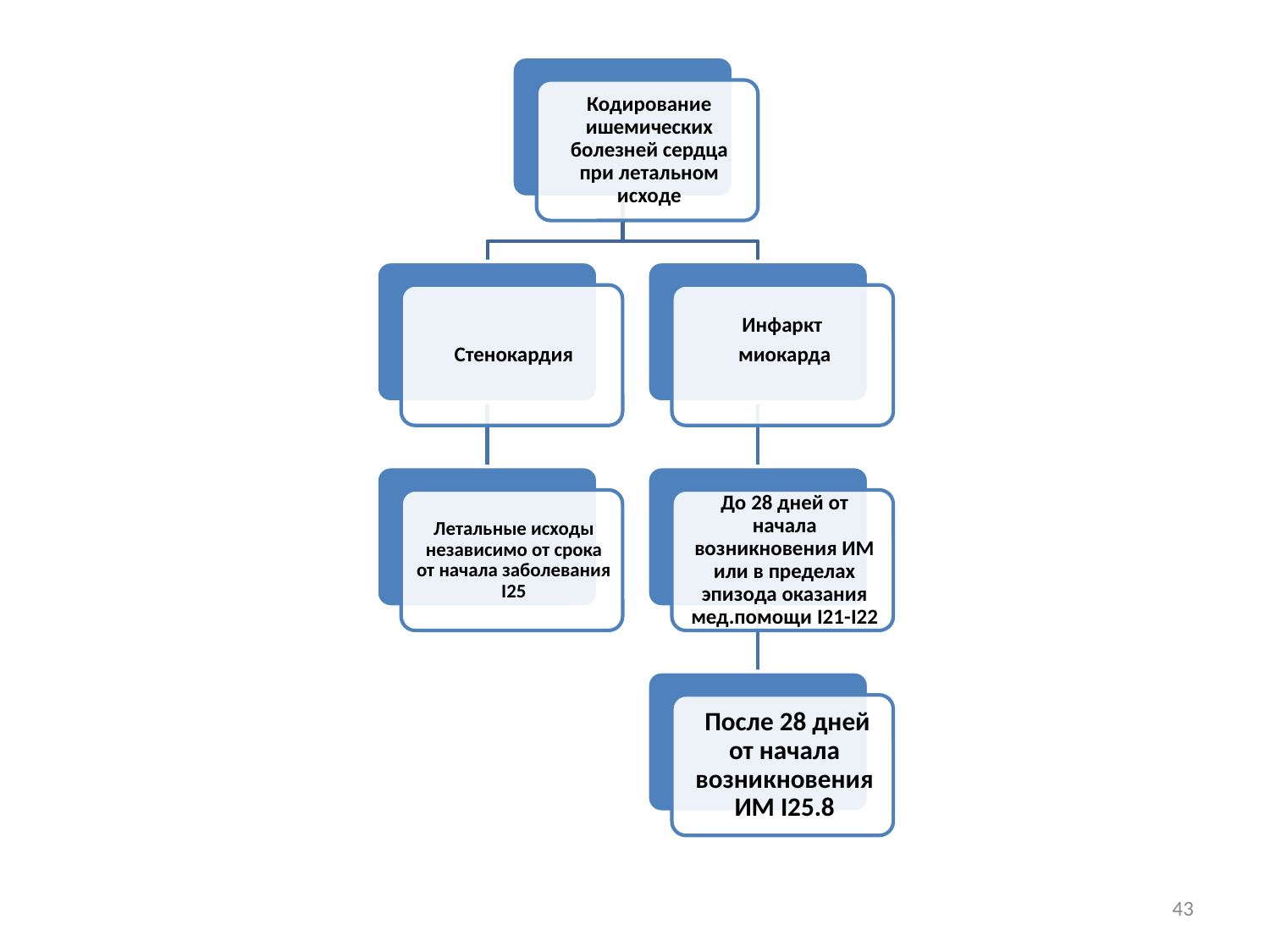

Кодирование ишемических болезней сердца при летальном исходе
Стенокардия
Летальные исходы независимо от срока от начала заболевания I25
Инфаркт
миокарда

До 28 дней от начала возникновения ИМ или в пределах эпизода оказания мед.помощи I21-I22
 После 28 дней от начала возникновения ИМ I25.8
43